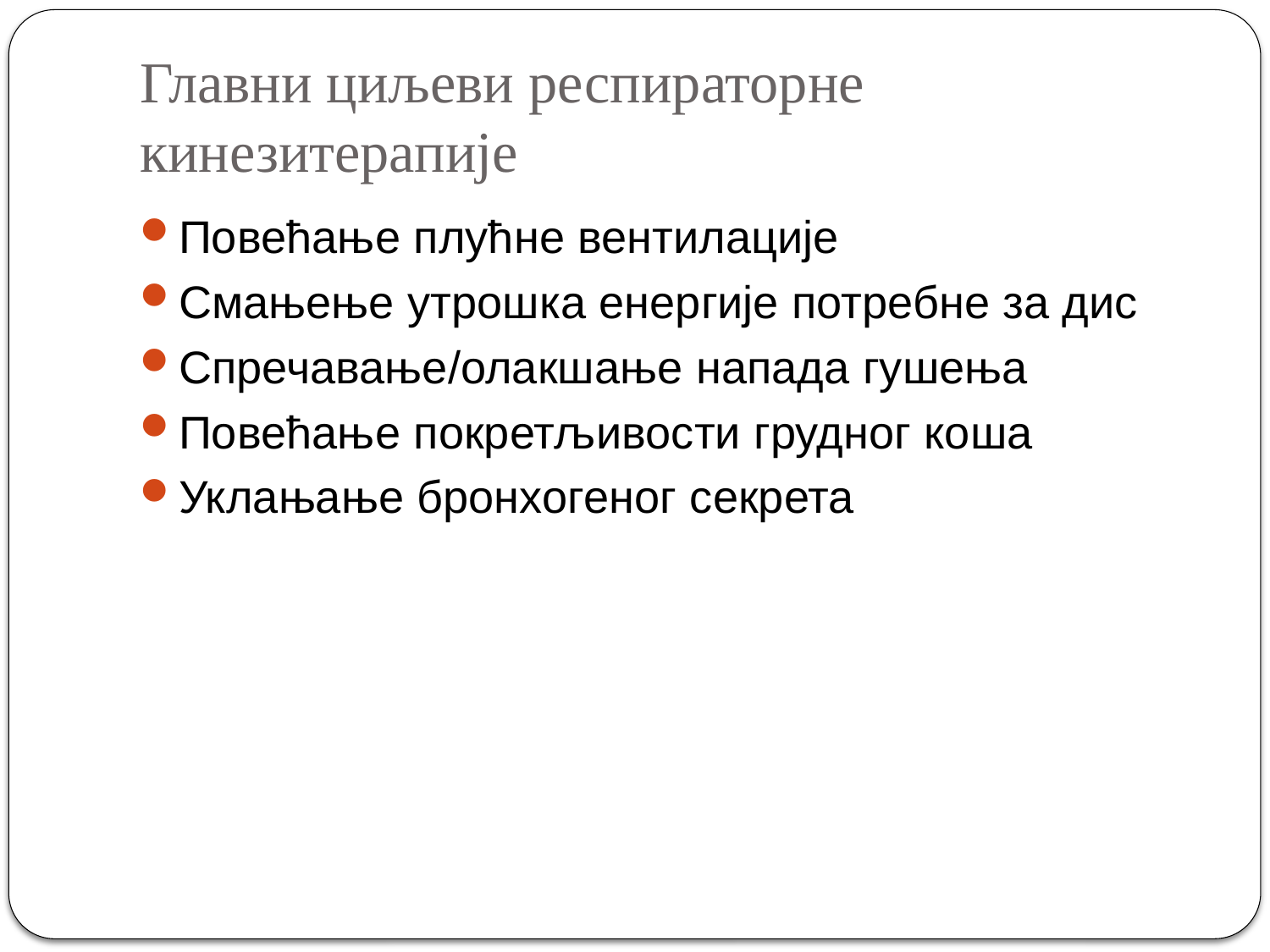

# Главни циљеви респираторне кинезитерапије
Повећање плућне вентилације
Смањење утрошка енергије потребне за дис
Спречавање/олакшање напада гушења
Повећање покретљивости грудног коша
Уклањање бронхогеног секрета